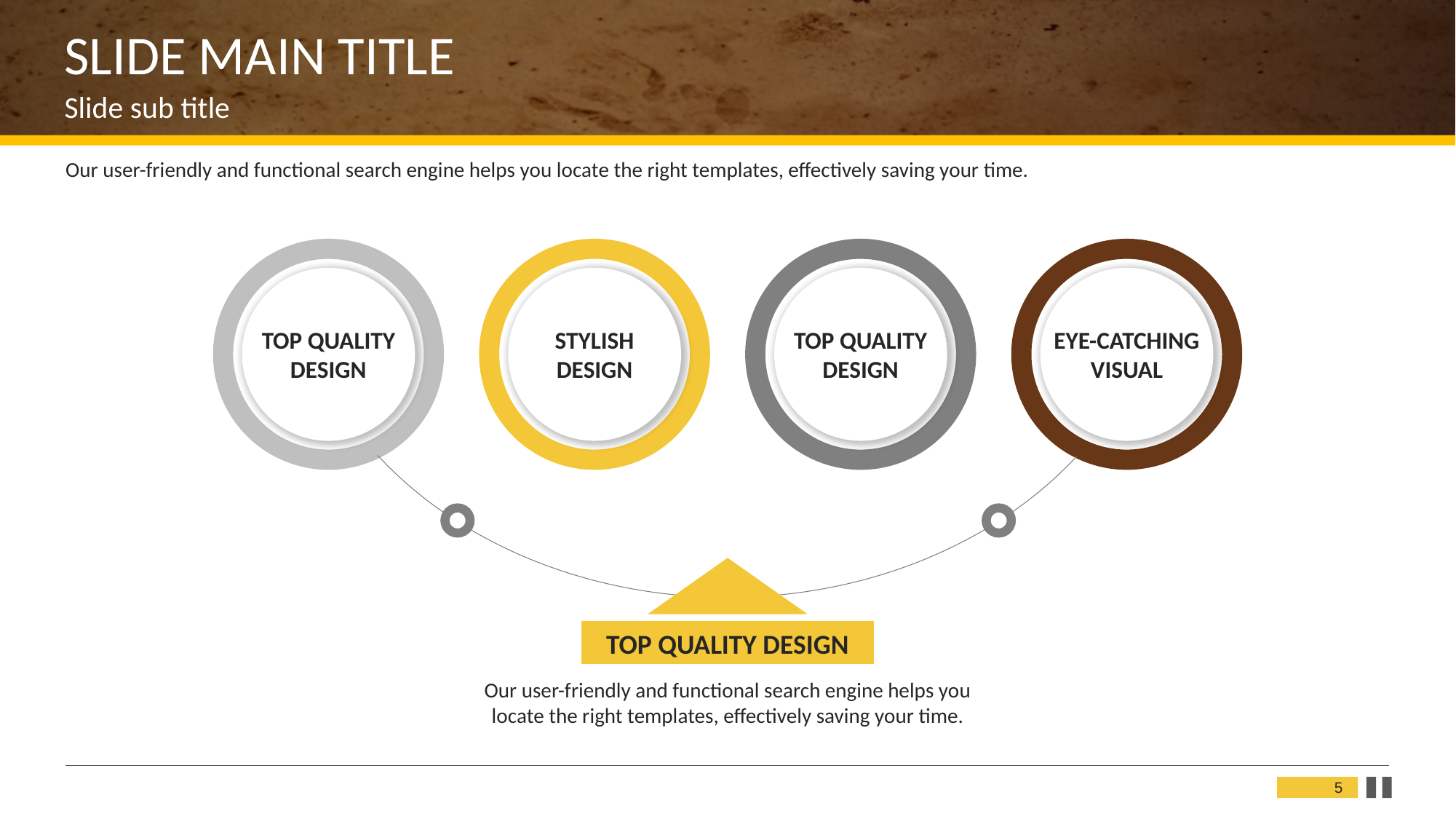

SLIDE MAIN TITLE
Slide sub title
Our user-friendly and functional search engine helps you locate the right templates, effectively saving your time.

TOP QUALITY DESIGN
STYLISH DESIGN
TOP QUALITY DESIGN
EYE-CATCHING VISUAL

TOP QUALITY DESIGN
Our user-friendly and functional search engine helps you locate the right templates, effectively saving your time.
5